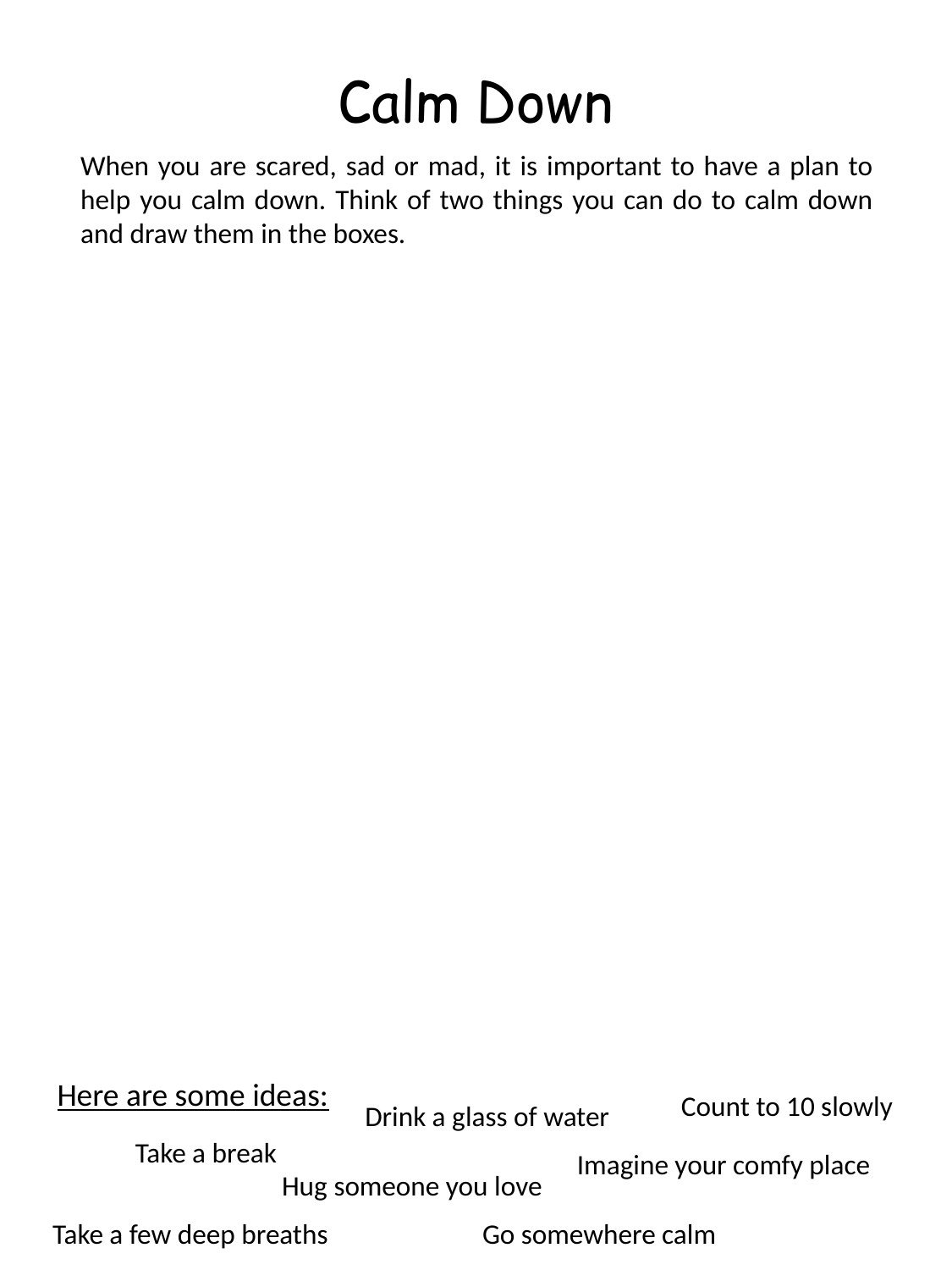

# Calm Down
When you are scared, sad or mad, it is important to have a plan to help you calm down. Think of two things you can do to calm down and draw them in the boxes.

Here are some ideas:
Count to 10 slowly
Drink a glass of water
Take a break
Imagine your comfy place
Hug someone you love
Go somewhere calm
Take a few deep breaths